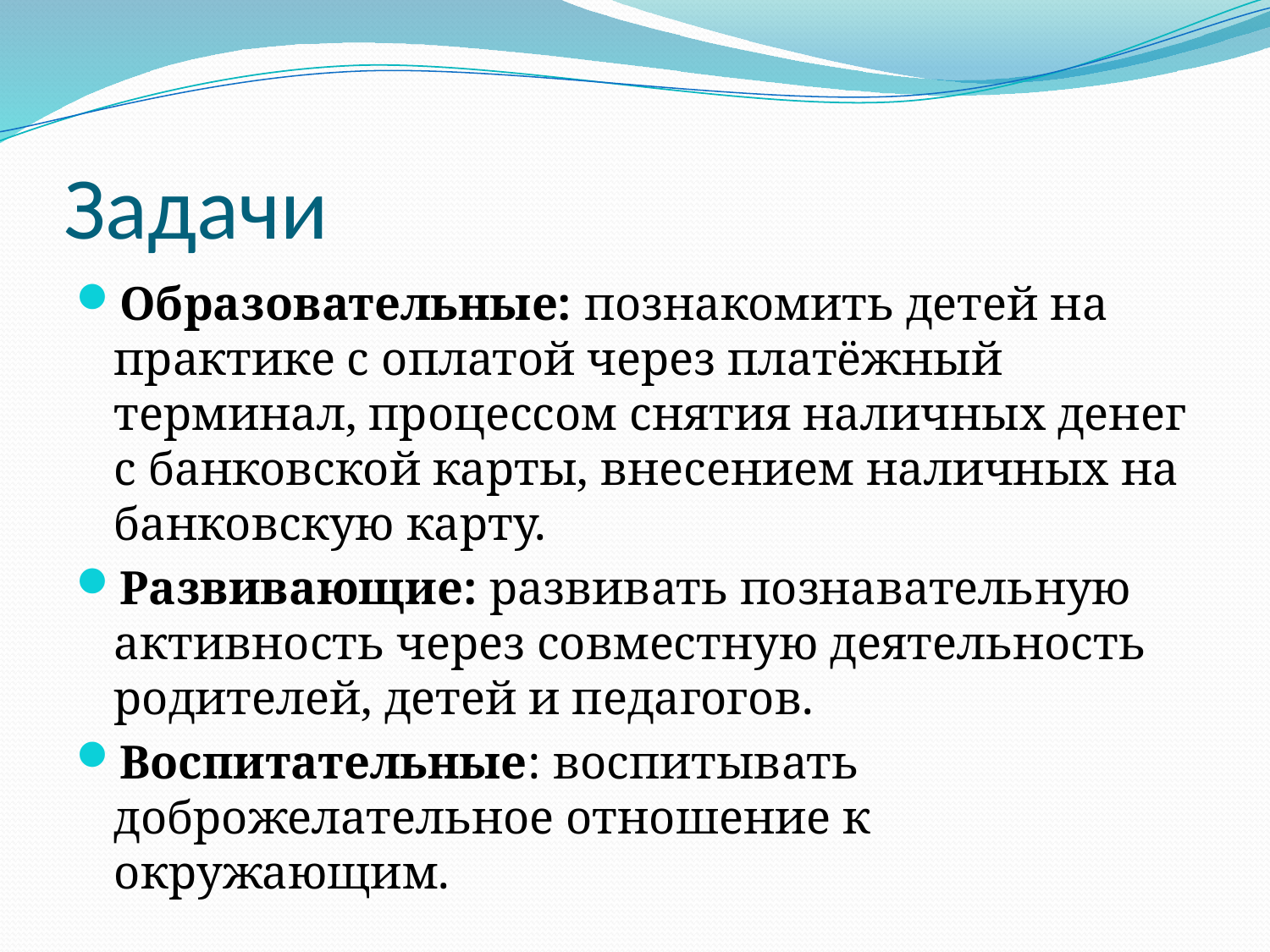

# Задачи
Образовательные: познакомить детей на практике с оплатой через платёжный терминал, процессом снятия наличных денег с банковской карты, внесением наличных на банковскую карту.
Развивающие: развивать познавательную активность через совместную деятельность родителей, детей и педагогов.
Воспитательные: воспитывать доброжелательное отношение к окружающим.